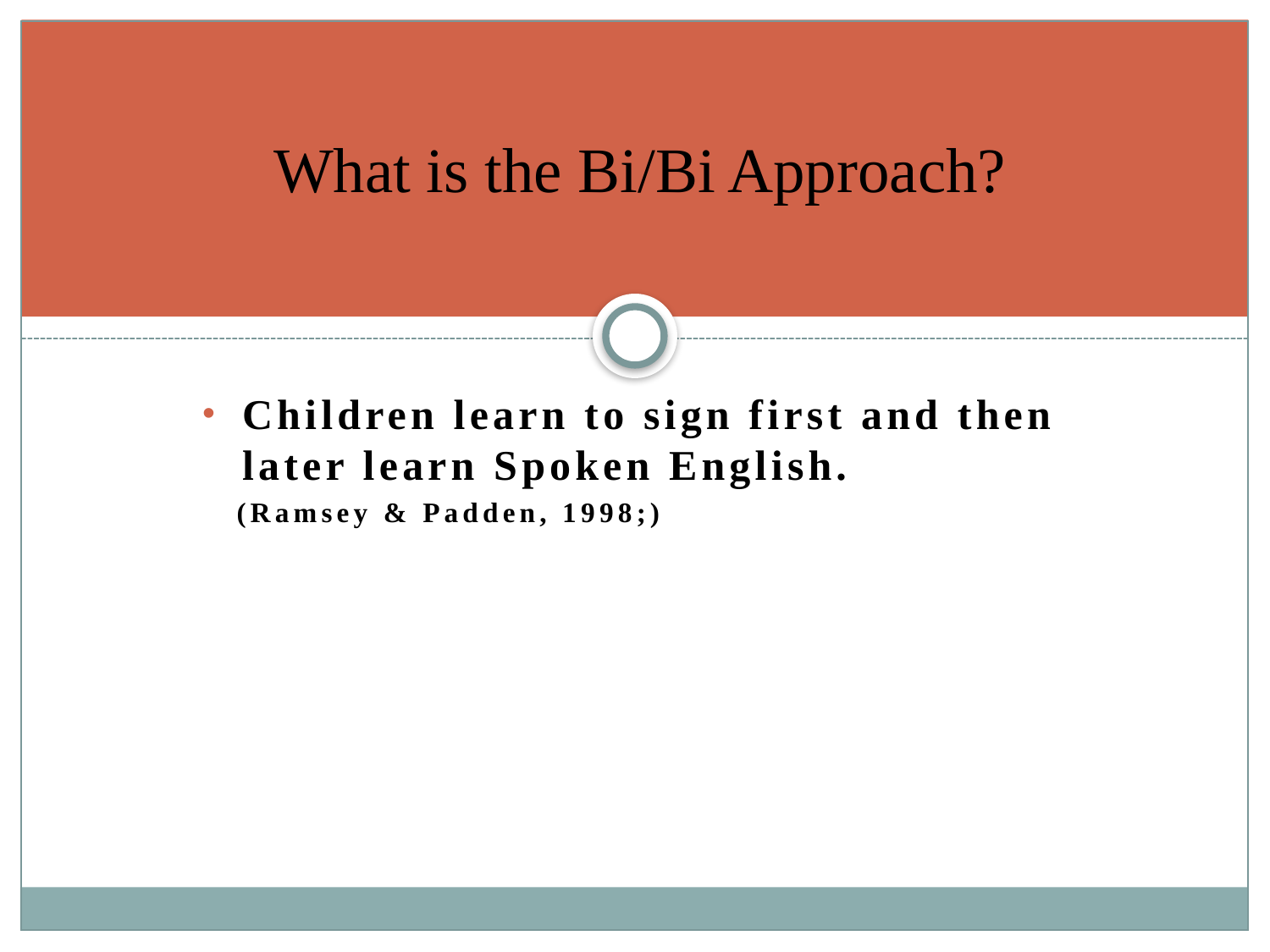

# What is the Bi/Bi Approach?
Children learn to sign first and then later learn Spoken English.
   (Ramsey & Padden, 1998;)